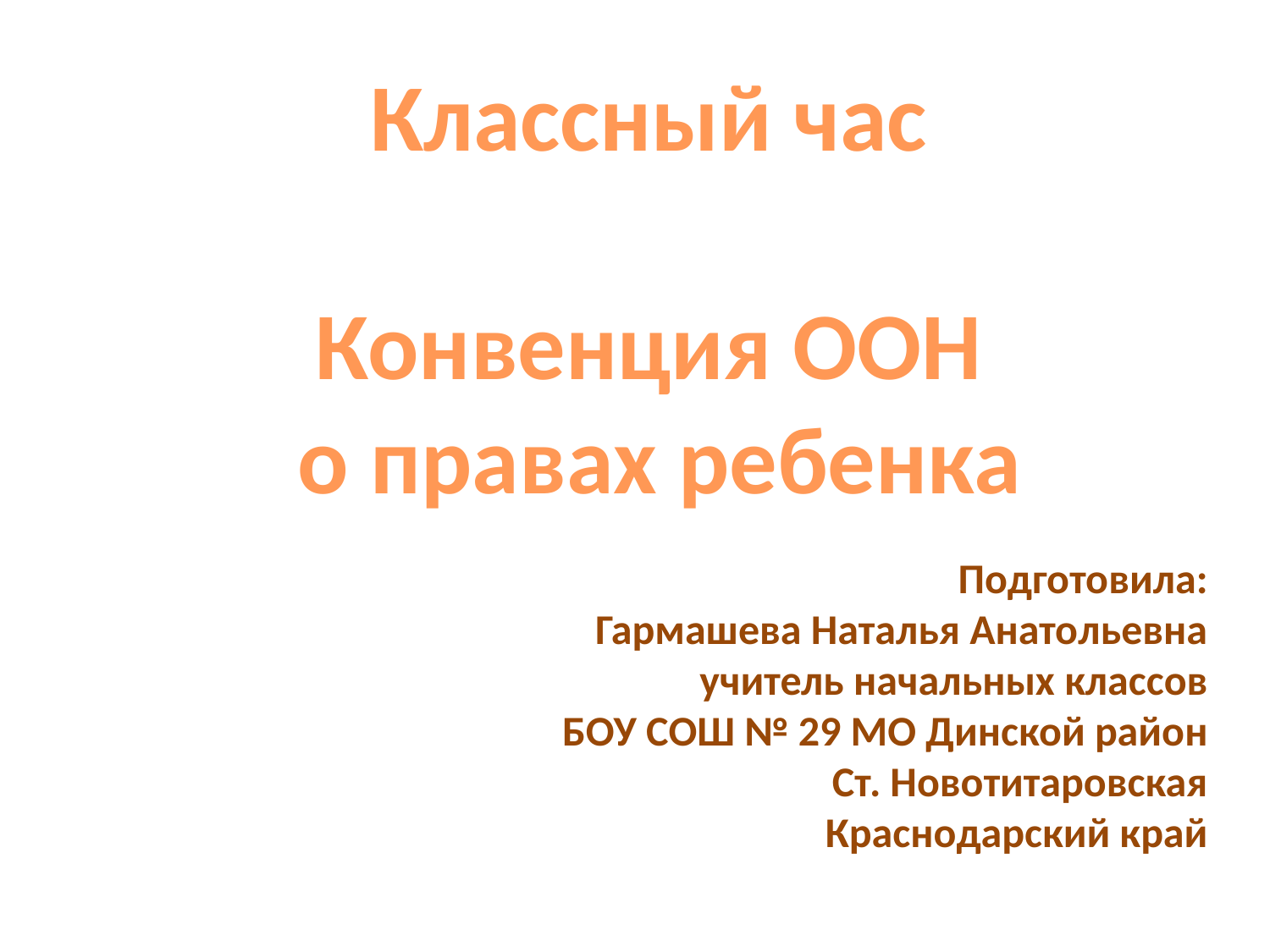

Классный час

Конвенция ООН
о правах ребенка
Подготовила:
Гармашева Наталья Анатольевна
учитель начальных классов
БОУ СОШ № 29 МО Динской район
Ст. Новотитаровская
Краснодарский край